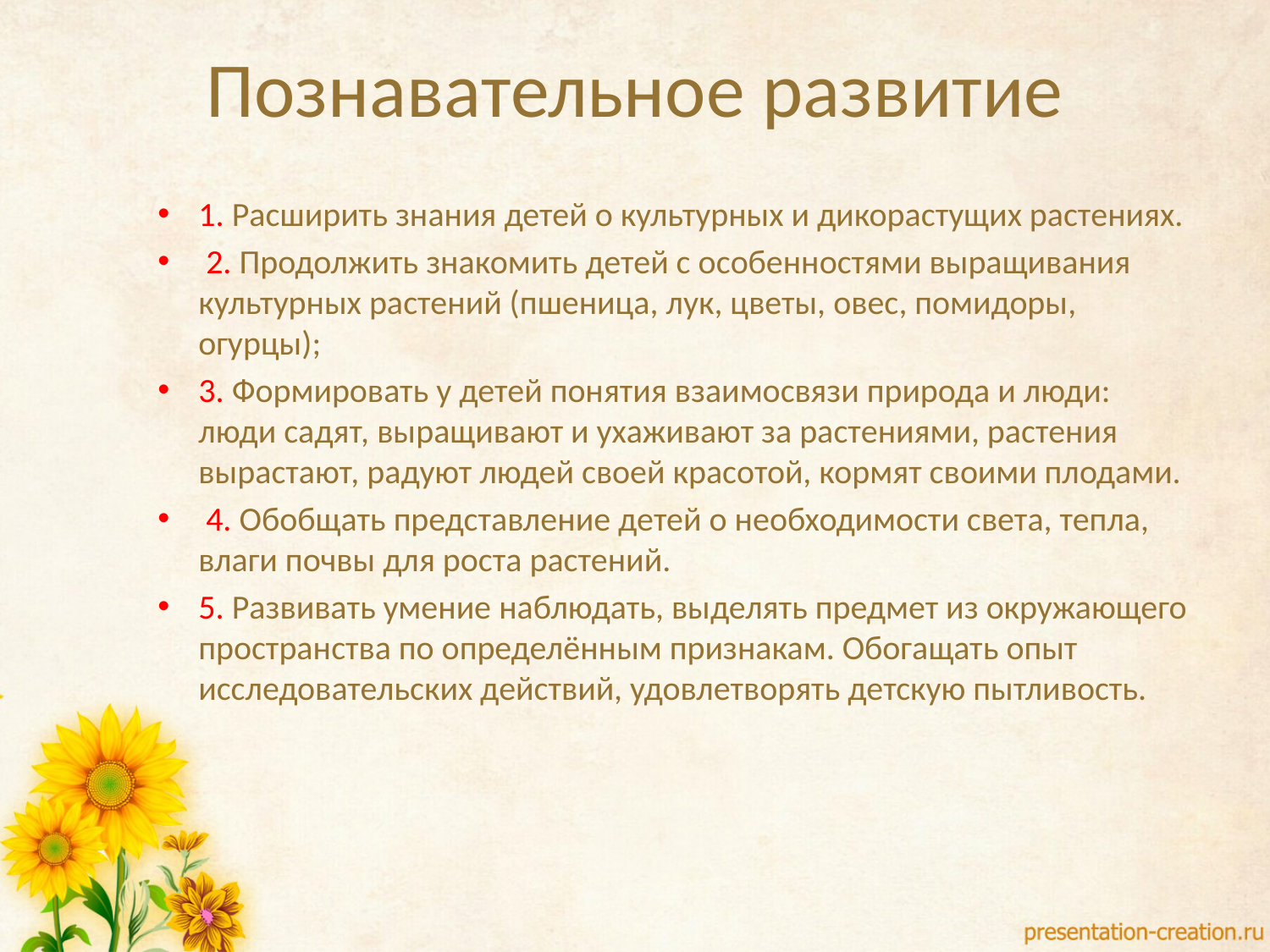

# Познавательное развитие
1. Расширить знания детей о культурных и дикорастущих растениях.
 2. Продолжить знакомить детей с особенностями выращивания культурных растений (пшеница, лук, цветы, овес, помидоры, огурцы);
3. Формировать у детей понятия взаимосвязи природа и люди: люди садят, выращивают и ухаживают за растениями, растения вырастают, радуют людей своей красотой, кормят своими плодами.
 4. Обобщать представление детей о необходимости света, тепла, влаги почвы для роста растений.
5. Развивать умение наблюдать, выделять предмет из окружающего пространства по определённым признакам. Обогащать опыт исследовательских действий, удовлетворять детскую пытливость.